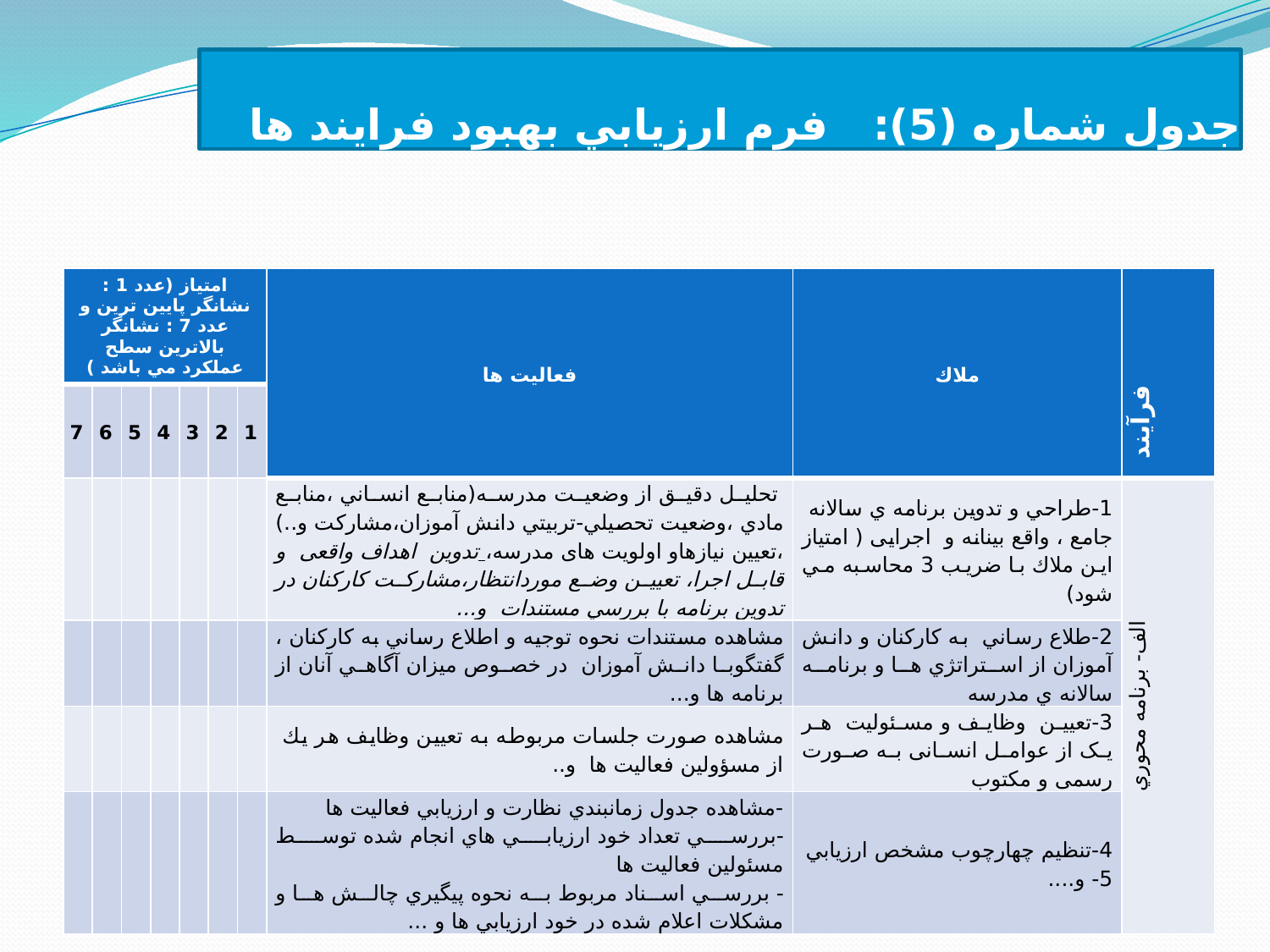

# جدول شماره (5):   فرم ارزيابي بهبود فرايند ها
| امتياز (عدد 1 : نشانگر پايين ترين و عدد 7 : نشانگر بالاترين سطح عملكرد مي باشد ) |  |  |  |  |  |  | فعاليت ها | ملاك | فرآيند |
| --- | --- | --- | --- | --- | --- | --- | --- | --- | --- |
| 7 | 6 | 5 | 4 | 3 | 2 | 1 |  |  |  |
|  |  |  |  |  |  |  | تحلیل دقیق از وضعیت مدرسه(منابع انساني ،منابع مادي ،وضعيت تحصيلي-تربيتي دانش آموزان،مشاركت و..) ،تعیین نیازهاو اولویت های مدرسه، تدوین اهداف واقعی و قابل اجرا، تعيين وضع موردانتظار،مشاركت كاركنان در تدوين برنامه با بررسي مستندات و... | 1-طراحي و تدوين برنامه ي سالانه جامع ، واقع بینانه و اجرایی ( امتياز اين ملاك با ضريب 3 محاسبه مي شود) | الف- برنامه محوري |
|  |  |  |  |  |  |  | مشاهده مستندات نحوه توجيه و اطلاع رساني به كاركنان ، گفتگوبا دانش آموزان در خصوص ميزان آگاهي آنان از برنامه ها و... | 2-طلاع رساني به كاركنان و دانش آموزان از استراتژي ها و برنامه سالانه ي مدرسه |  |
|  |  |  |  |  |  |  | مشاهده صورت جلسات مربوطه به تعيين وظايف هر يك از مسؤولين فعاليت ها و.. | 3-تعيين وظایف و مسئولیت هر یک از عوامل انسانی به صورت رسمی و مکتوب |  |
|  |  |  |  |  |  |  | -مشاهده جدول زمانبندي نظارت و ارزيابي فعاليت ها -بررسي تعداد خود ارزيابي هاي انجام شده توسط مسئولين فعاليت ها - بررسي اسناد مربوط به نحوه پيگيري چالش ها و مشكلات اعلام شده در خود ارزيابي ها و ... | 4-تنظيم چهارچوب مشخص ارزيابي 5- و.... |  |